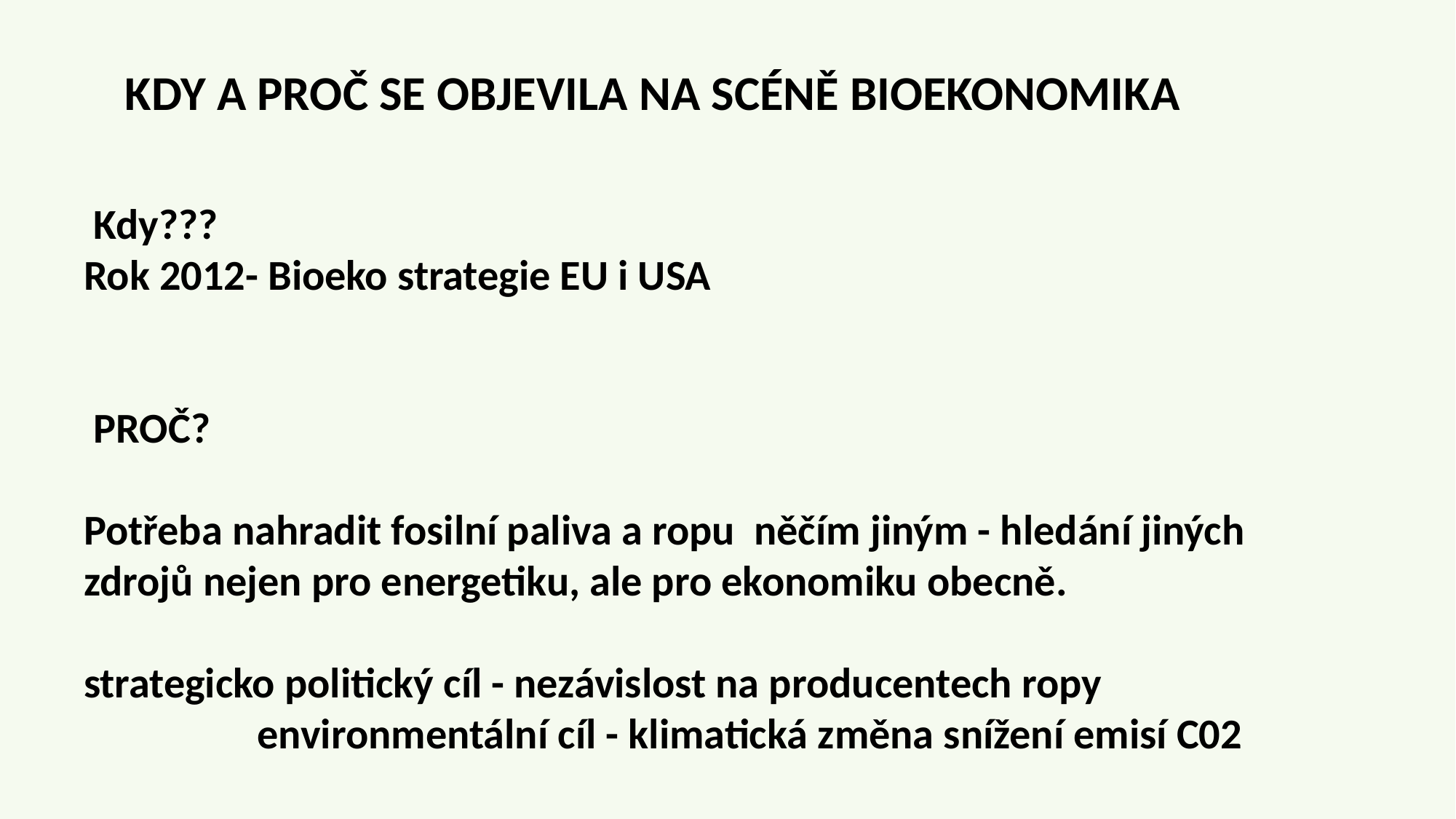

KDY A PROČ SE OBJEVILA NA SCÉNĚ BIOEKONOMIKA

 Kdy???
Rok 2012- Bioeko strategie EU i USA

 PROČ?

Potřeba nahradit fosilní paliva a ropu  něčím jiným - hledání jiných zdrojů nejen pro energetiku, ale pro ekonomiku obecně.

strategicko politický cíl - nezávislost na producentech ropy
                  environmentální cíl - klimatická změna snížení emisí C02